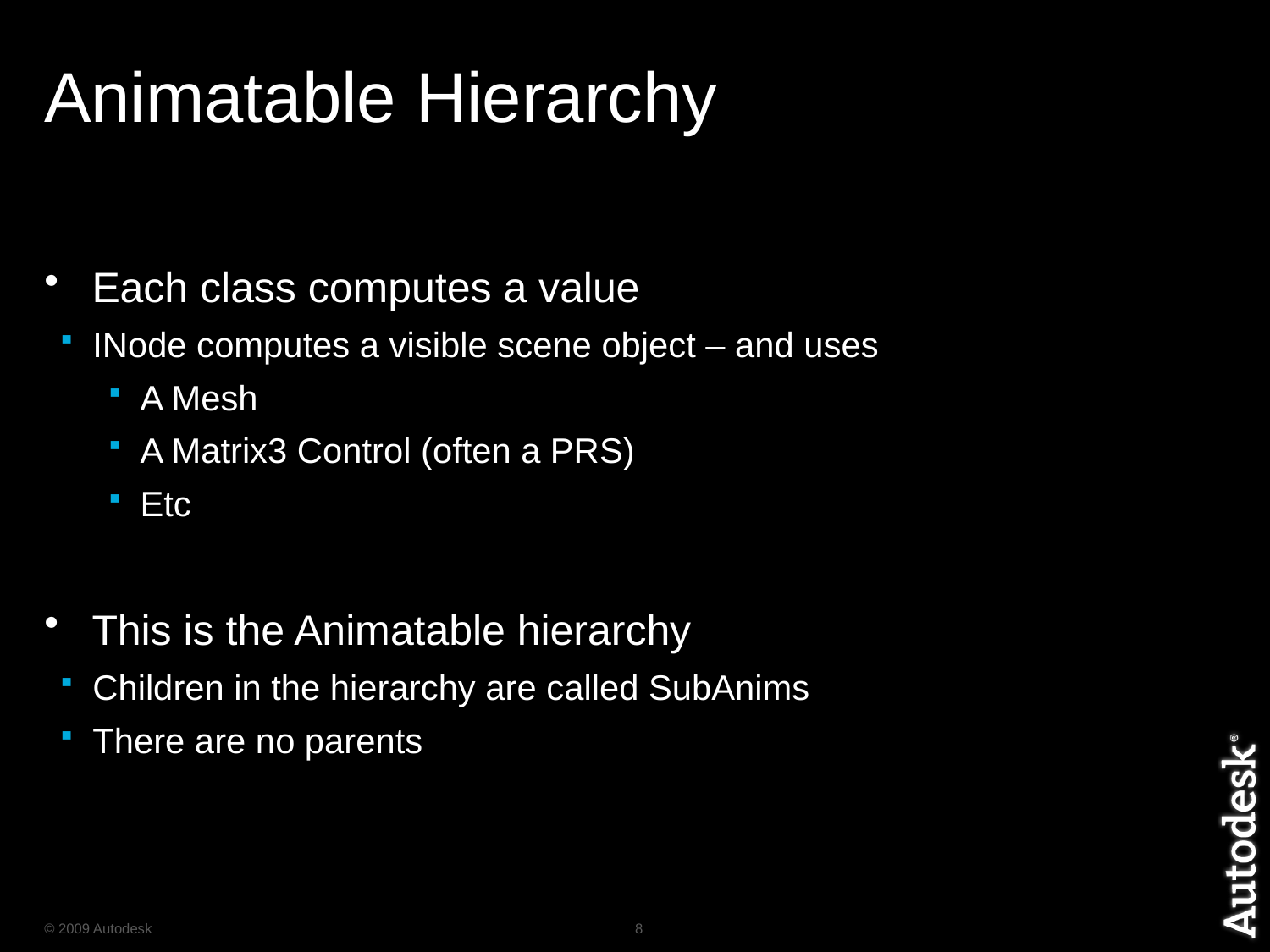

# Animatable Hierarchy

Each class computes a value
INode computes a visible scene object – and uses
A Mesh
A Matrix3 Control (often a PRS)
Etc

This is the Animatable hierarchy
Children in the hierarchy are called SubAnims
There are no parents